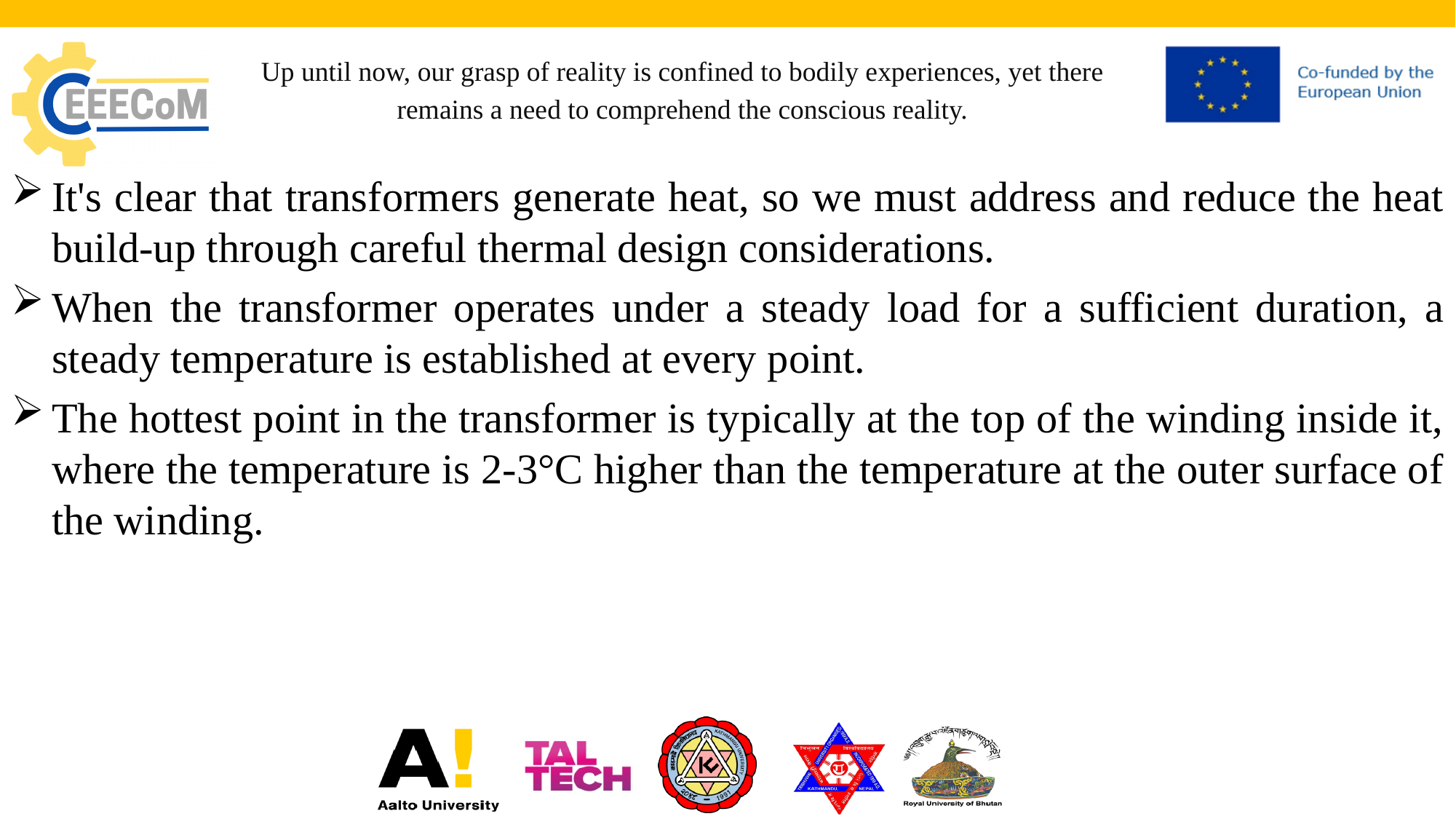

# Up until now, our grasp of reality is confined to bodily experiences, yet there remains a need to comprehend the conscious reality.
It's clear that transformers generate heat, so we must address and reduce the heat build-up through careful thermal design considerations.
When the transformer operates under a steady load for a sufficient duration, a steady temperature is established at every point.
The hottest point in the transformer is typically at the top of the winding inside it, where the temperature is 2-3°C higher than the temperature at the outer surface of the winding.